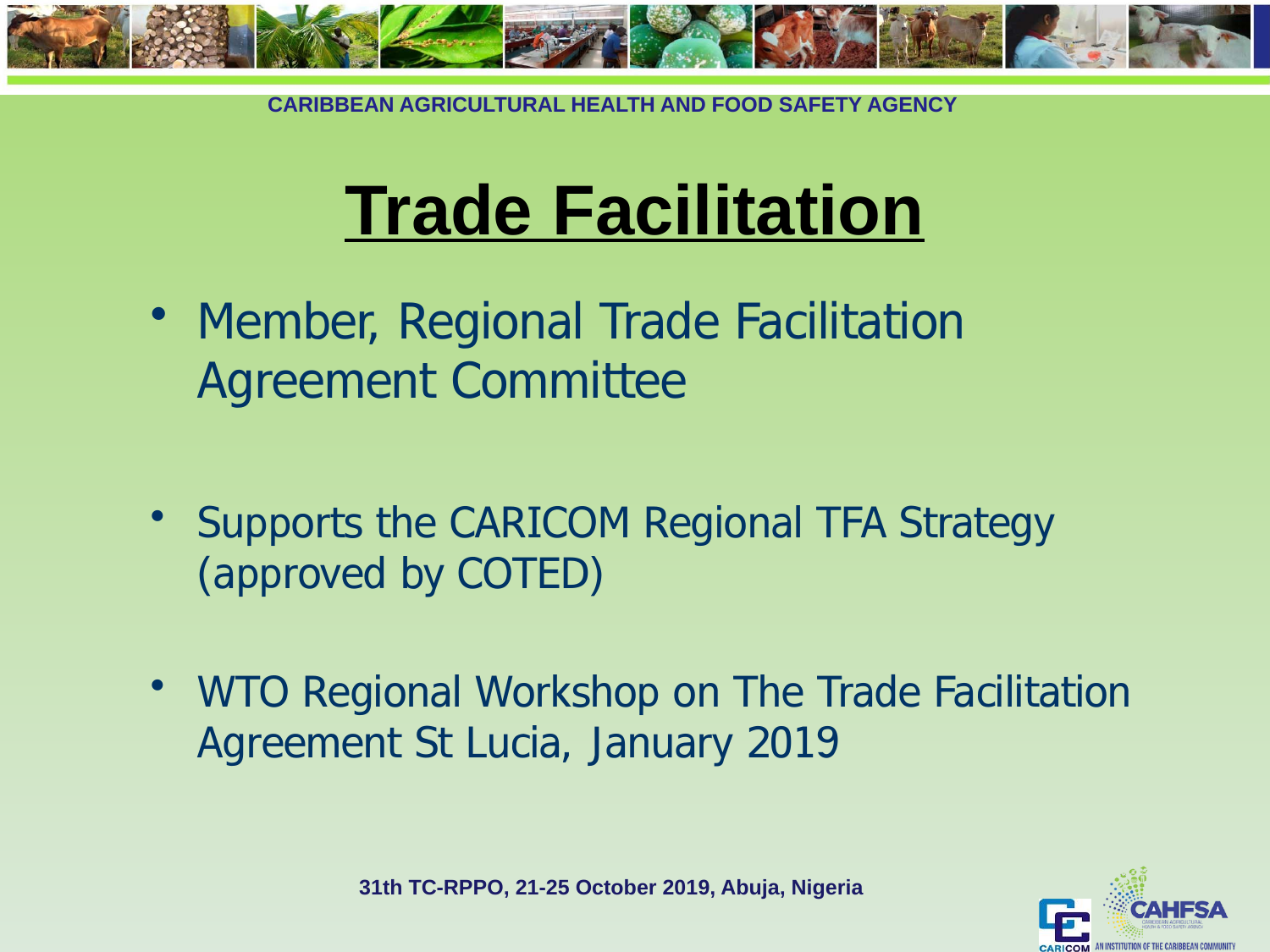

# Trade Facilitation
Member, Regional Trade Facilitation Agreement Committee

Supports the CARICOM Regional TFA Strategy (approved by COTED)

WTO Regional Workshop on The Trade Facilitation Agreement St Lucia, January 2019